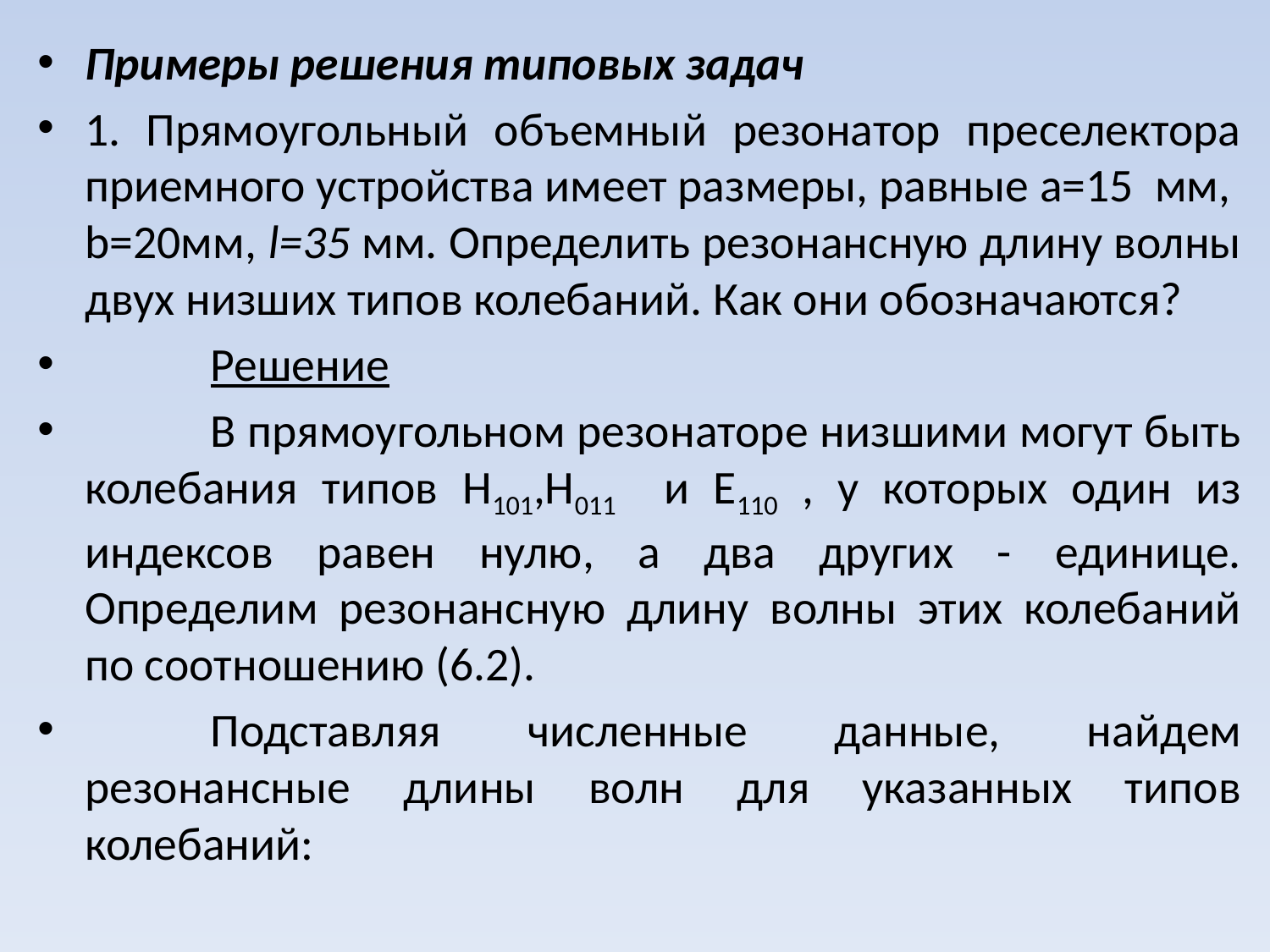

Примеры решения типовых задач
1. Прямоугольный объемный резонатор преселектора приемного устройства имеет размеры, равные а=15  мм,  b=20мм, l=35 мм. Определить резонансную длину волны двух низших типов колебаний. Как они обозначаются?
	Решение
	В прямоугольном резонаторе низшими могут быть колебания типов H101,H011  и E110 , у которых один из индексов равен нулю, а два других - единице. Определим резонансную длину волны этих колебаний по соотношению (6.2).
	Подставляя численные данные, найдем резонансные длины волн для указанных типов колебаний: